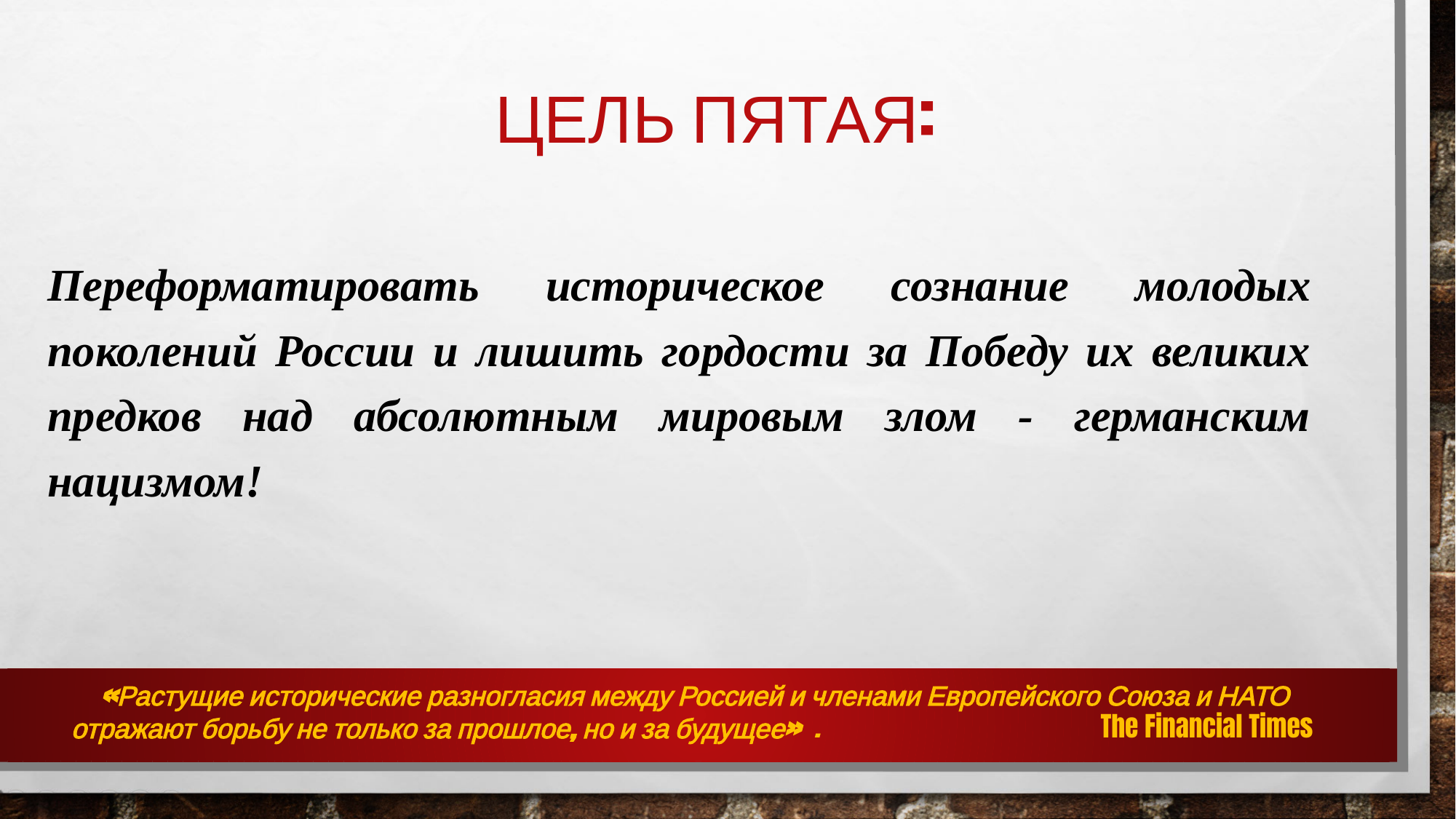

# ЦЕЛЬ ПЯТАЯ:
Переформатировать историческое сознание молодых поколений России и лишить гордости за Победу их великих предков над абсолютным мировым злом - германским нацизмом!

«Растущие исторические разногласия между Россией и членами Европейского Союза и НАТО отражают борьбу не только за прошлое, но и за будущее»   .                                            The Financial Times